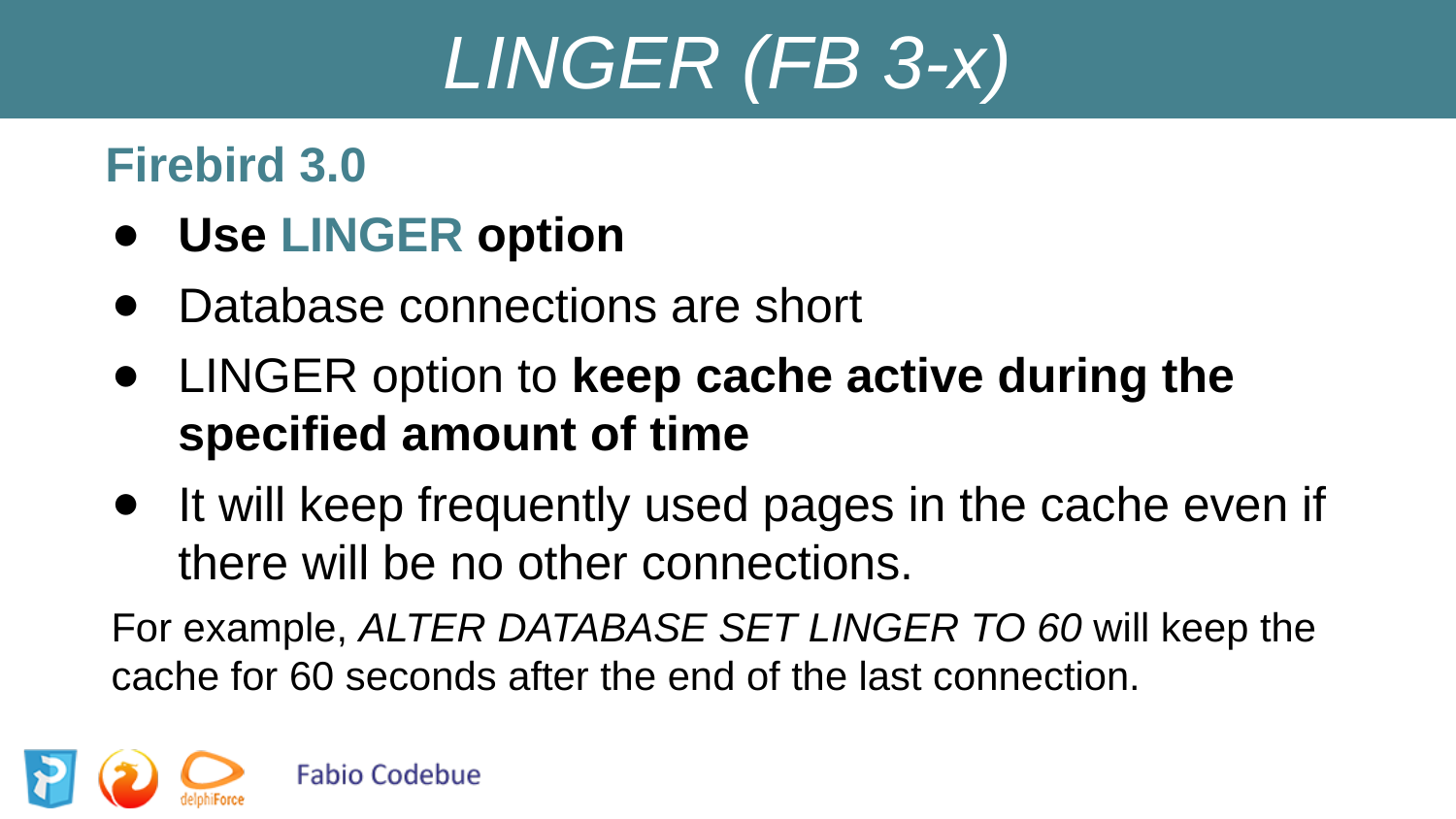

LINGER (FB 3-x)
Firebird 3.0
Use LINGER option
Database connections are short
LINGER option to keep cache active during the specified amount of time
It will keep frequently used pages in the cache even if there will be no other connections.
For example, ALTER DATABASE SET LINGER TO 60 will keep the cache for 60 seconds after the end of the last connection.